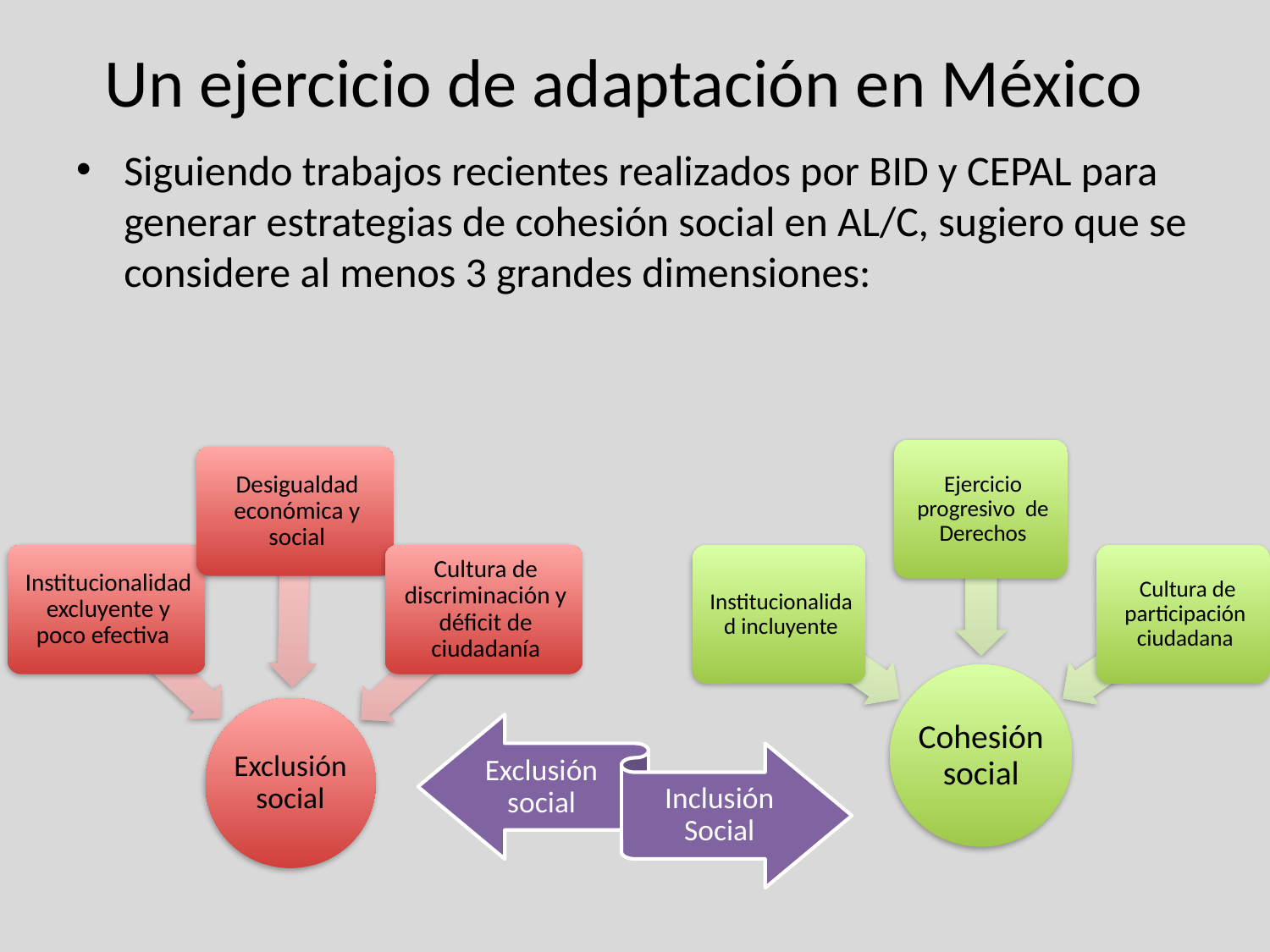

# Un ejercicio de adaptación en México
Siguiendo trabajos recientes realizados por BID y CEPAL para generar estrategias de cohesión social en AL/C, sugiero que se considere al menos 3 grandes dimensiones:
Exclusión social
Institucionalidad excluyente y poco efectiva
Desigualdad económica y social
Cultura de discriminación y déficit de ciudadanía
Cohesión social
Institucionalidad incluyente
Ejercicio progresivo  de Derechos
 Cultura de participación ciudadana
Exclusión social
Inclusión Social